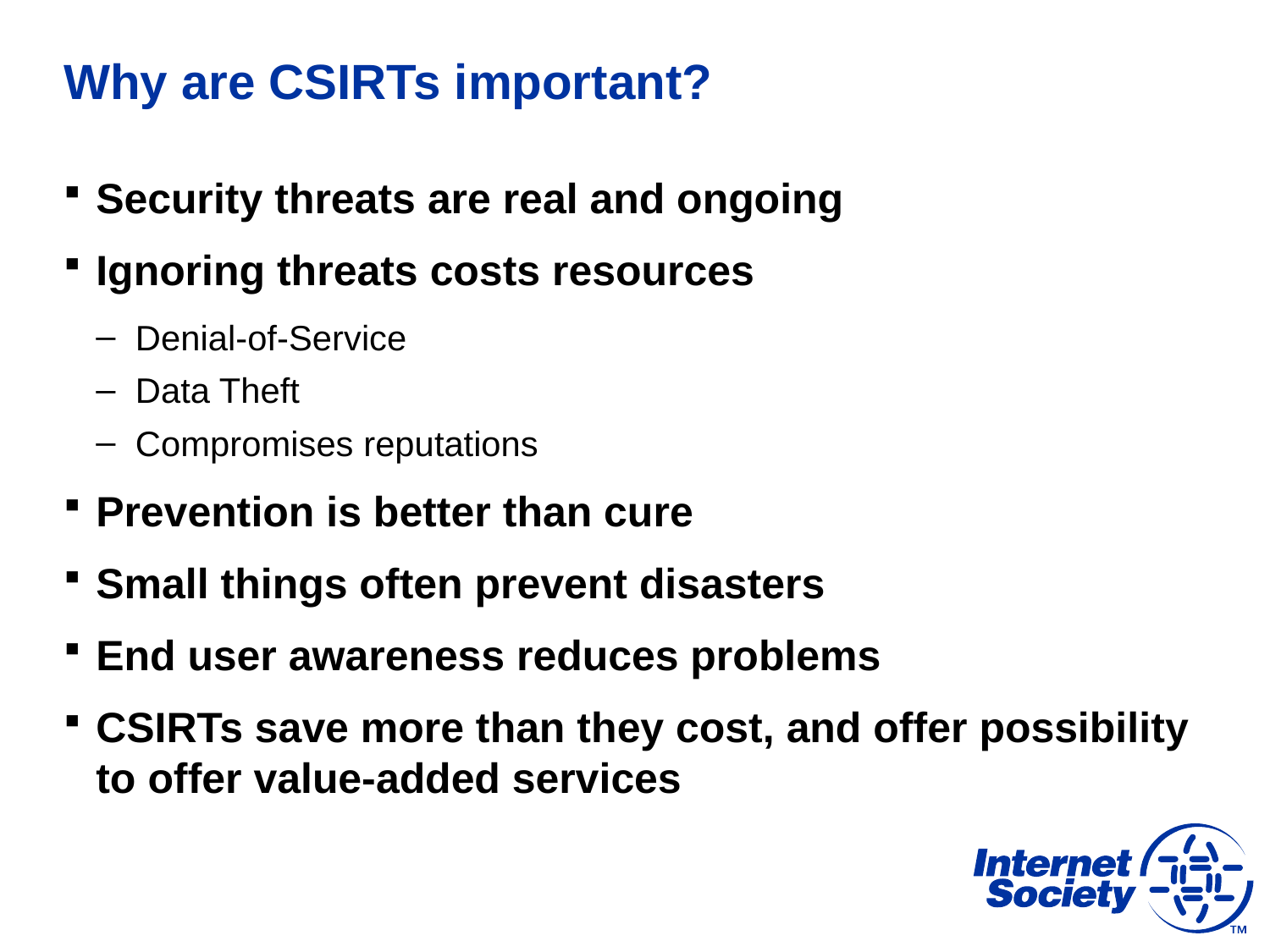

# Why are CSIRTs important?
Security threats are real and ongoing
Ignoring threats costs resources
Denial-of-Service
Data Theft
Compromises reputations
Prevention is better than cure
Small things often prevent disasters
End user awareness reduces problems
CSIRTs save more than they cost, and offer possibility to offer value-added services